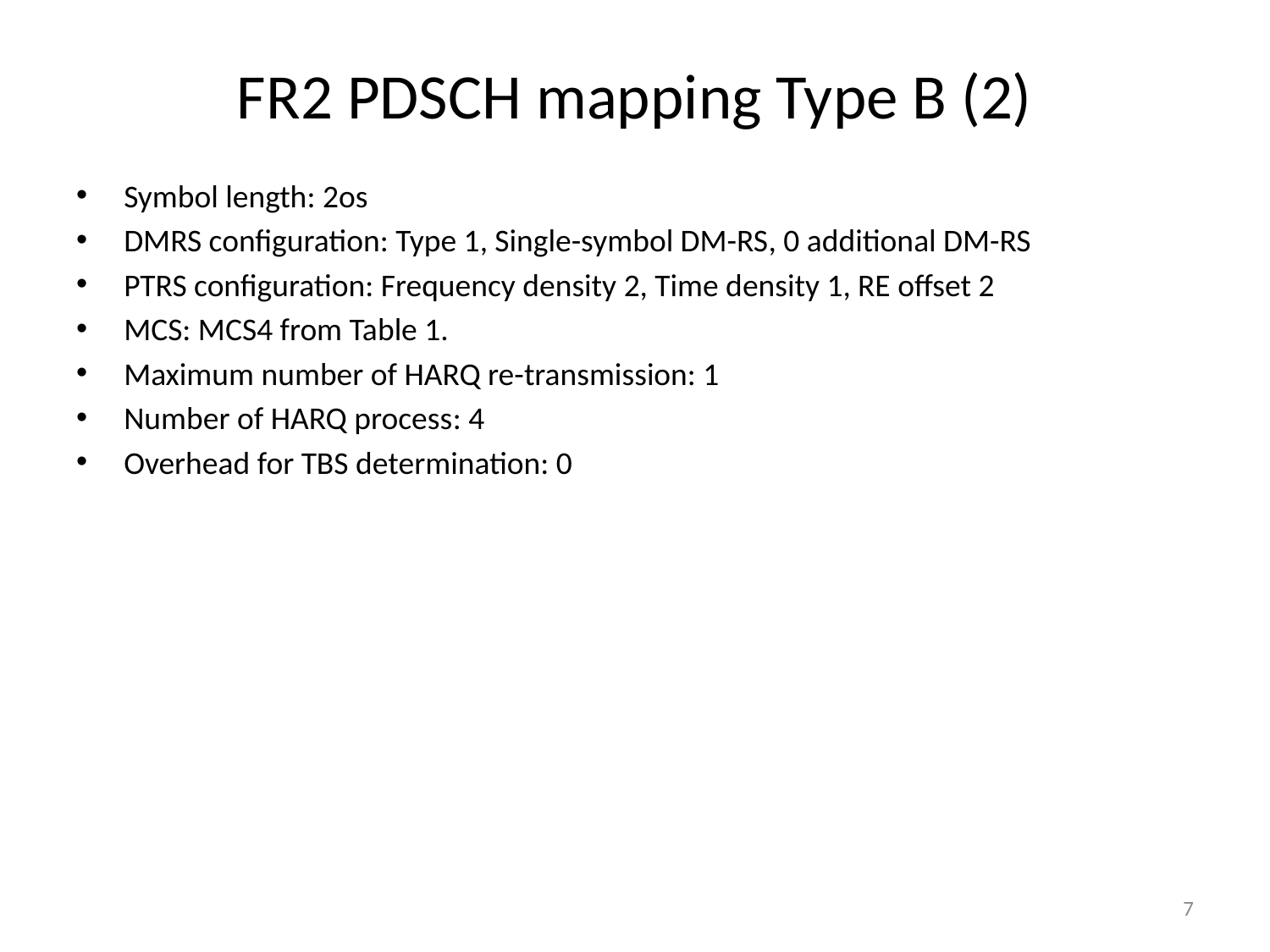

# FR2 PDSCH mapping Type B (2)
Symbol length: 2os
DMRS configuration: Type 1, Single-symbol DM-RS, 0 additional DM-RS
PTRS configuration: Frequency density 2, Time density 1, RE offset 2
MCS: MCS4 from Table 1.
Maximum number of HARQ re-transmission: 1
Number of HARQ process: 4
Overhead for TBS determination: 0

7